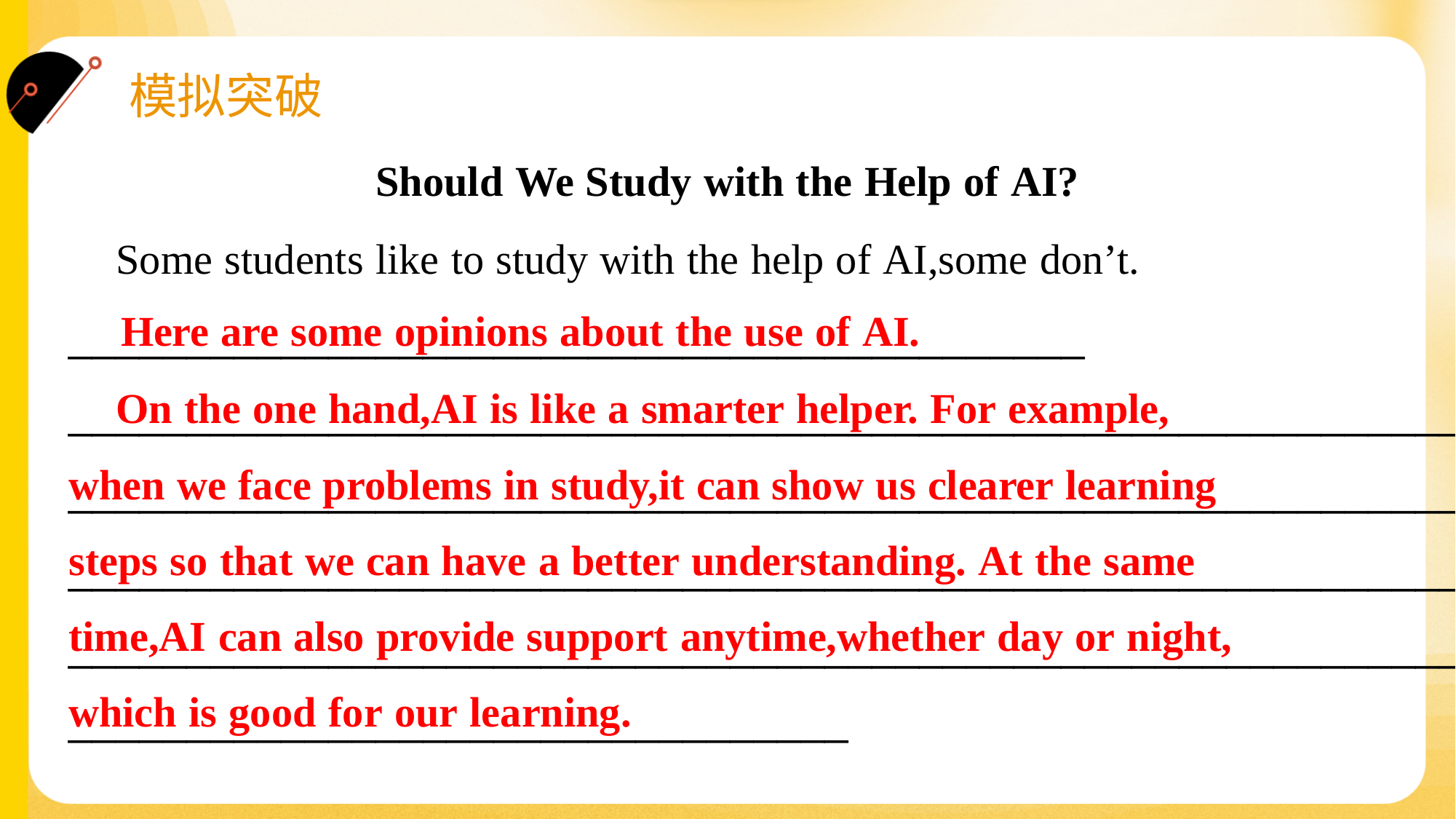

Should We Study with the Help of AI?
    Some students like to study with the help of AI,some don’t.
___________________________________________
______________________________________________________________
______________________________________________________________
______________________________________________________________
______________________________________________________________
_________________________________#4.1.4
Here are some opinions about the use of AI.
    On the one hand,AI is like a smarter helper. For example,
when we face problems in study,it can show us clearer learning
steps so that we can have a better understanding. At the same
time,AI can also provide support anytime,whether day or night,
which is good for our learning.